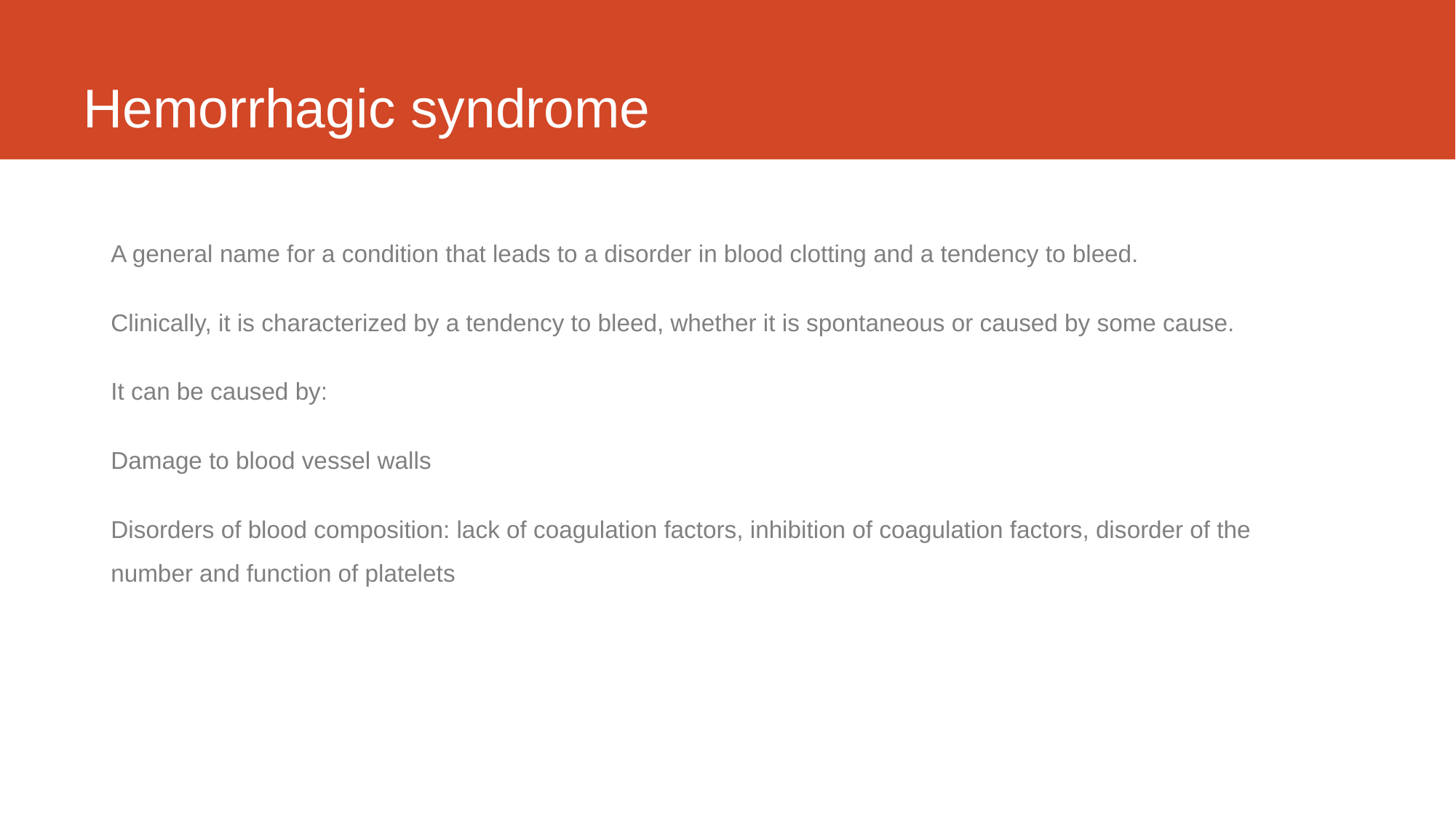

# Hemorrhagic syndrome
A general name for a condition that leads to a disorder in blood clotting and a tendency to bleed.
Clinically, it is characterized by a tendency to bleed, whether it is spontaneous or caused by some cause.
It can be caused by:
Damage to blood vessel walls
Disorders of blood composition: lack of coagulation factors, inhibition of coagulation factors, disorder of the number and function of platelets